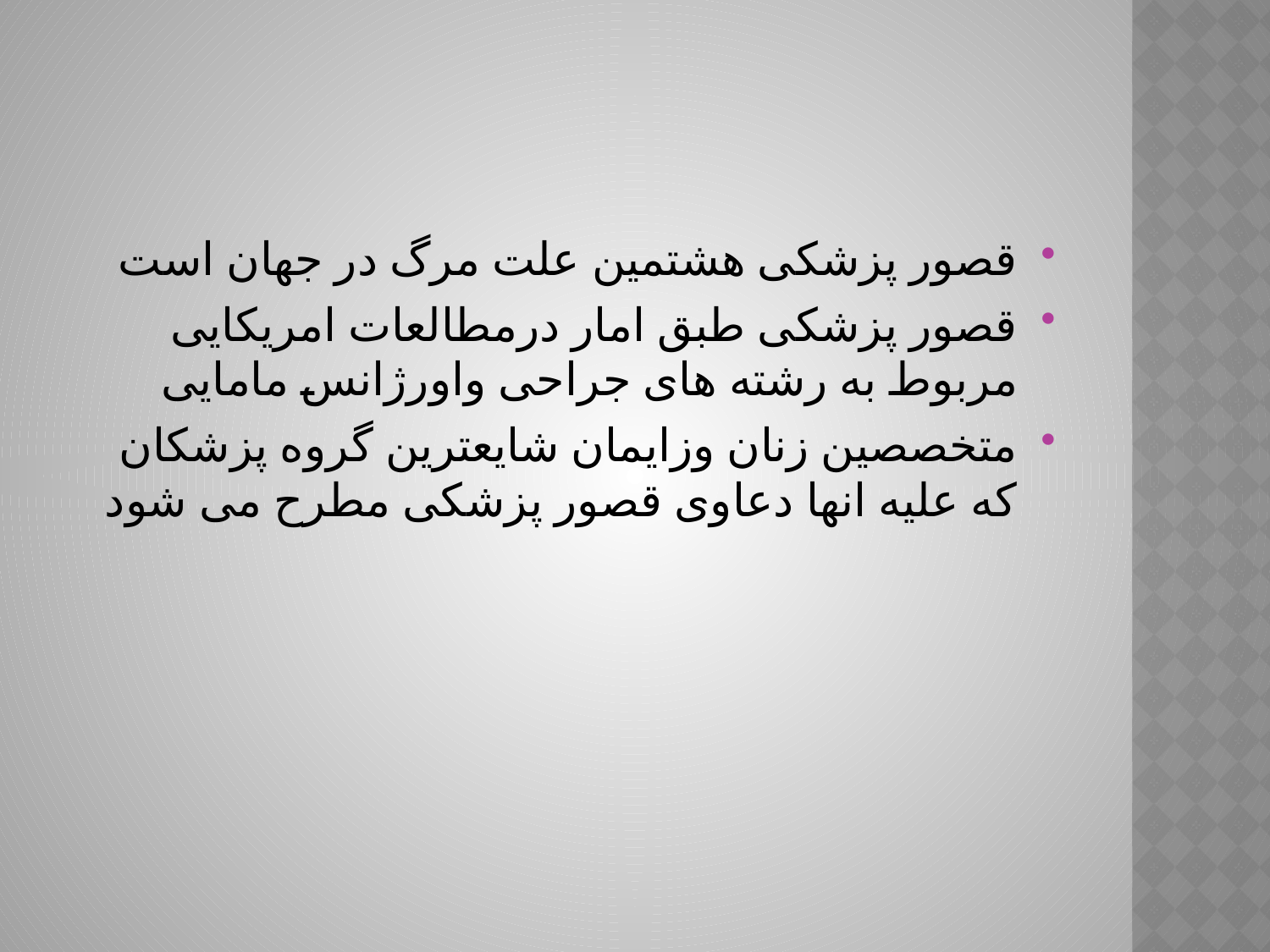

قصور پزشکی هشتمین علت مرگ در جهان است
قصور پزشکی طبق امار درمطالعات امریکایی مربوط به رشته های جراحی واورژانس مامایی
متخصصین زنان وزایمان شایعترین گروه پزشکان که علیه انها دعاوی قصور پزشکی مطرح می شود